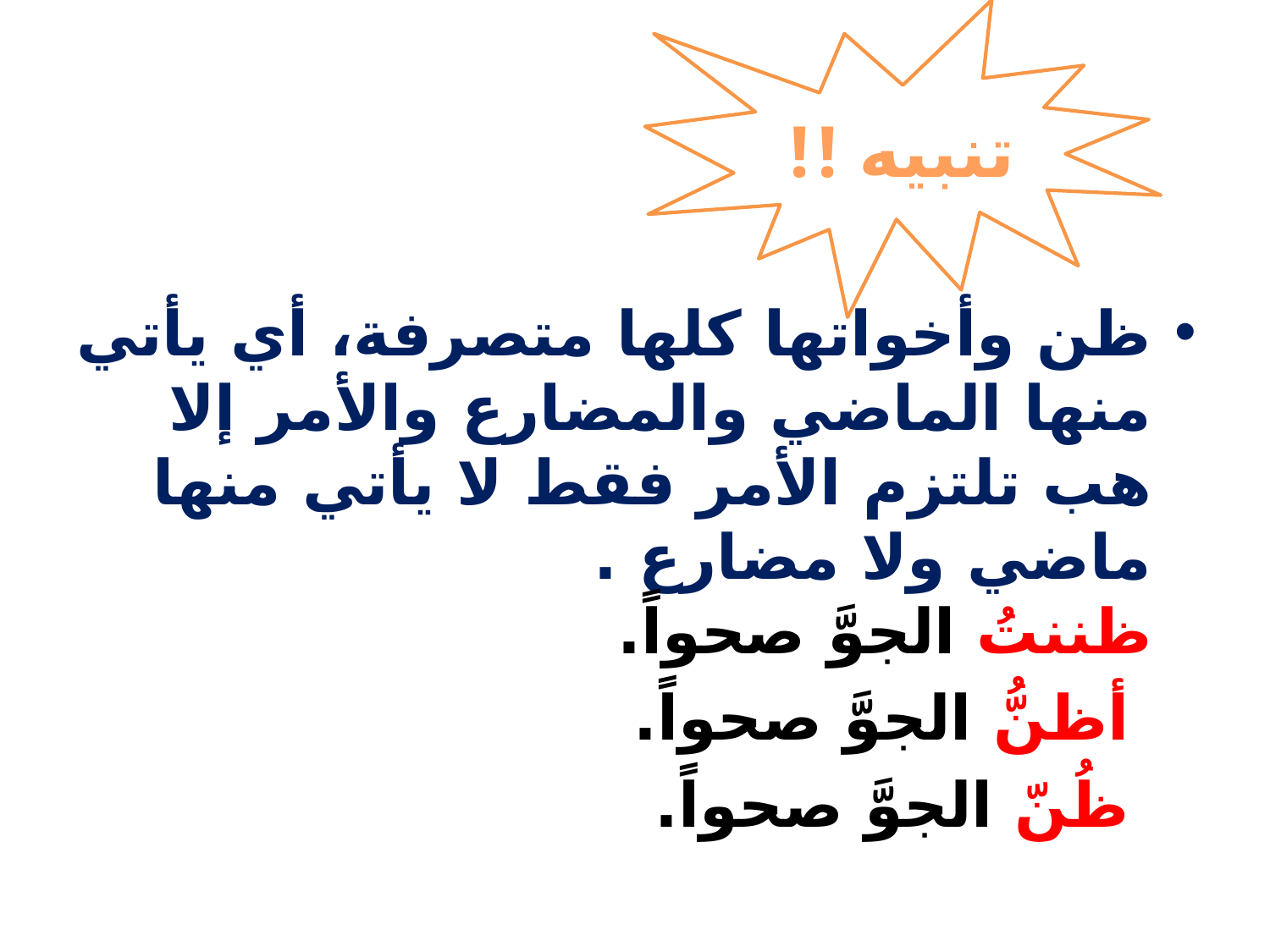

تنبيه !!
ظن وأخواتها كلها متصرفة، أي يأتي منها الماضي والمضارع والأمر إلا هب تلتزم الأمر فقط لا يأتي منها ماضي ولا مضارع .
ظننتُ الجوَّ صحواً.
   أظنُّ الجوَّ صحواً.
   ظُنّ الجوَّ صحواً.